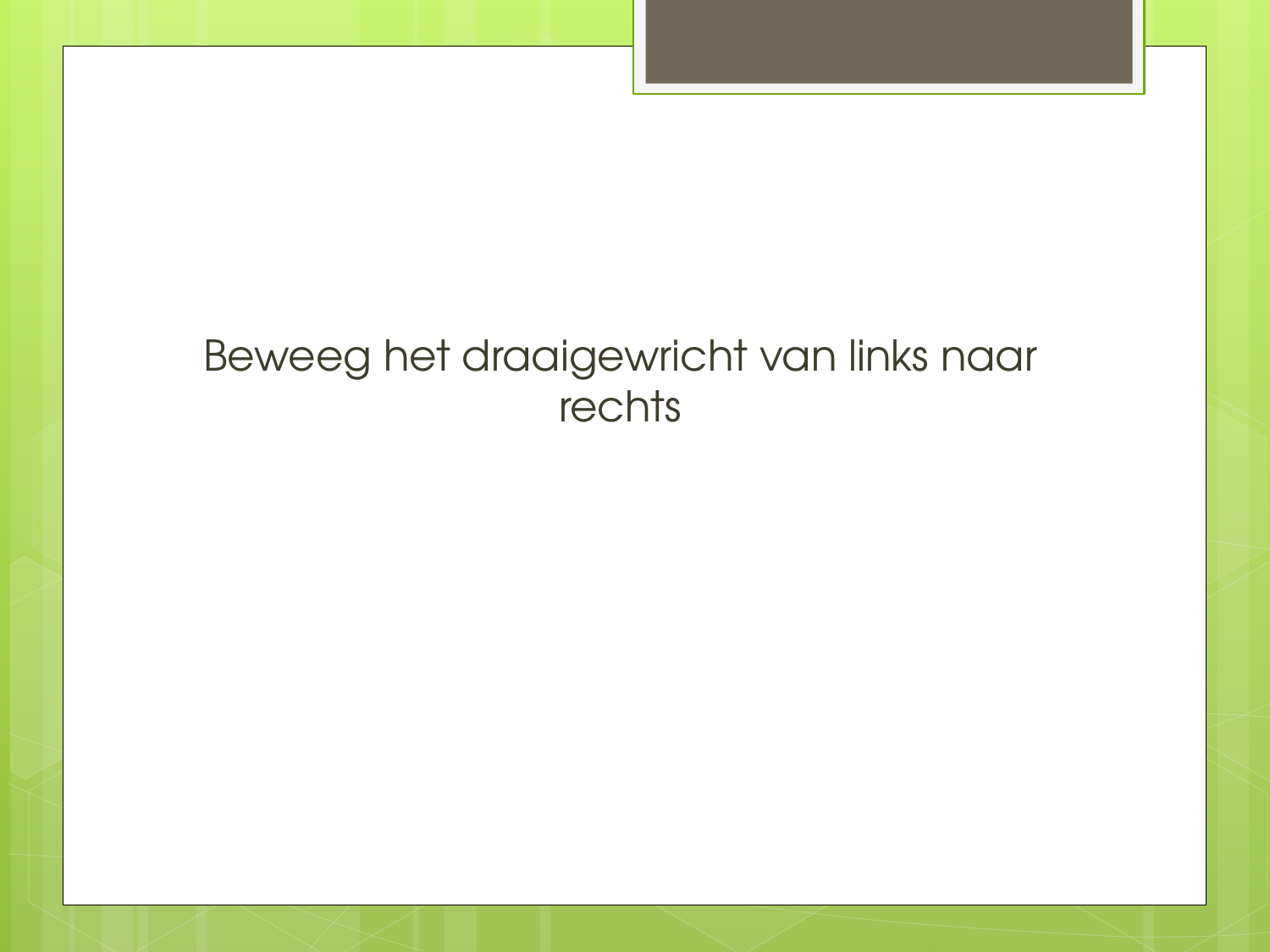

#
Beweeg het draaigewricht van links naar rechts